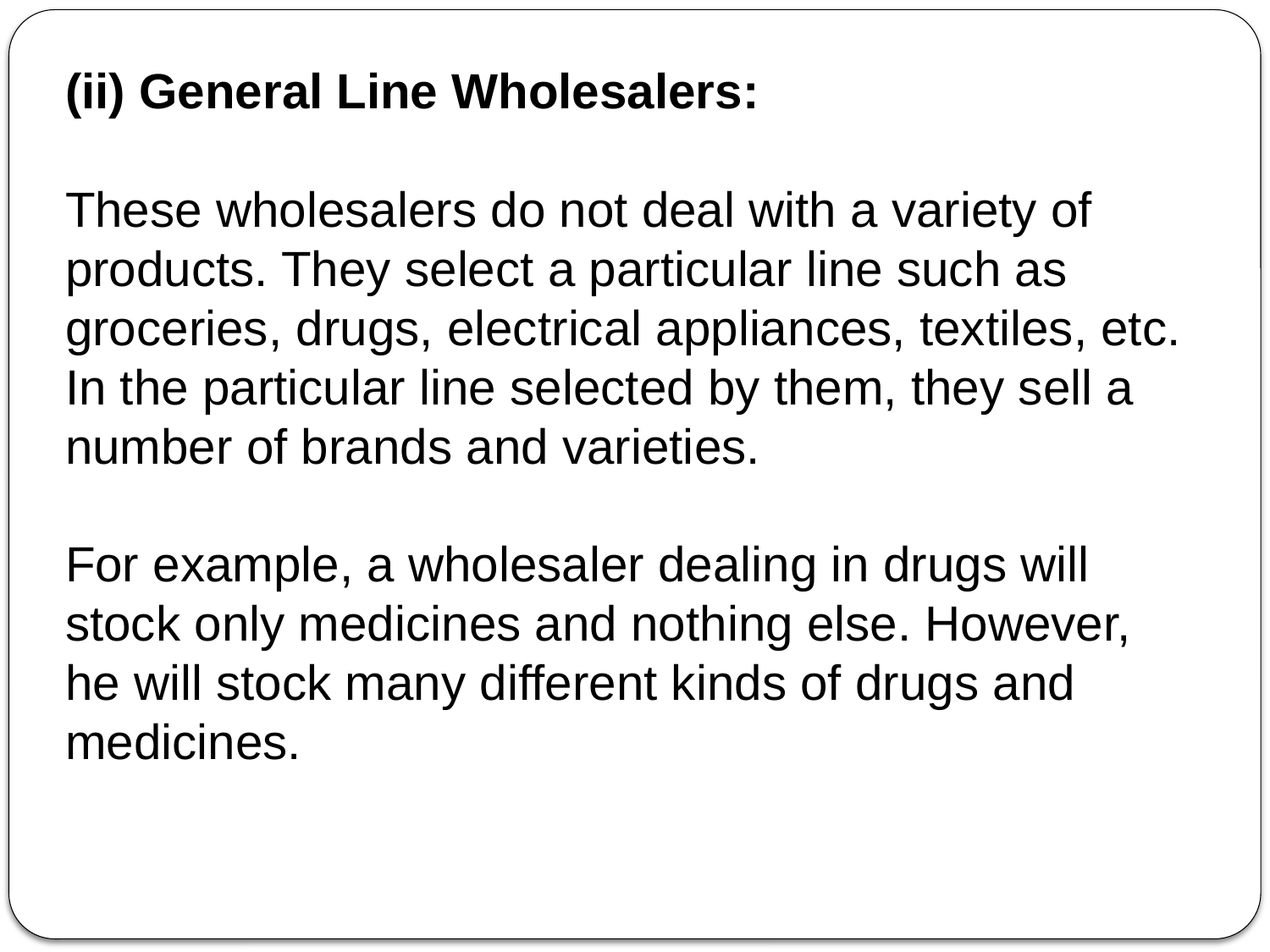

(ii) General Line Wholesalers:

These wholesalers do not deal with a variety of products. They select a particular line such as groceries, drugs, electrical appliances, textiles, etc. In the particular line selected by them, they sell a number of brands and varieties.

For example, a wholesaler dealing in drugs will stock only medicines and nothing else. However, he will stock many different kinds of drugs and medicines.